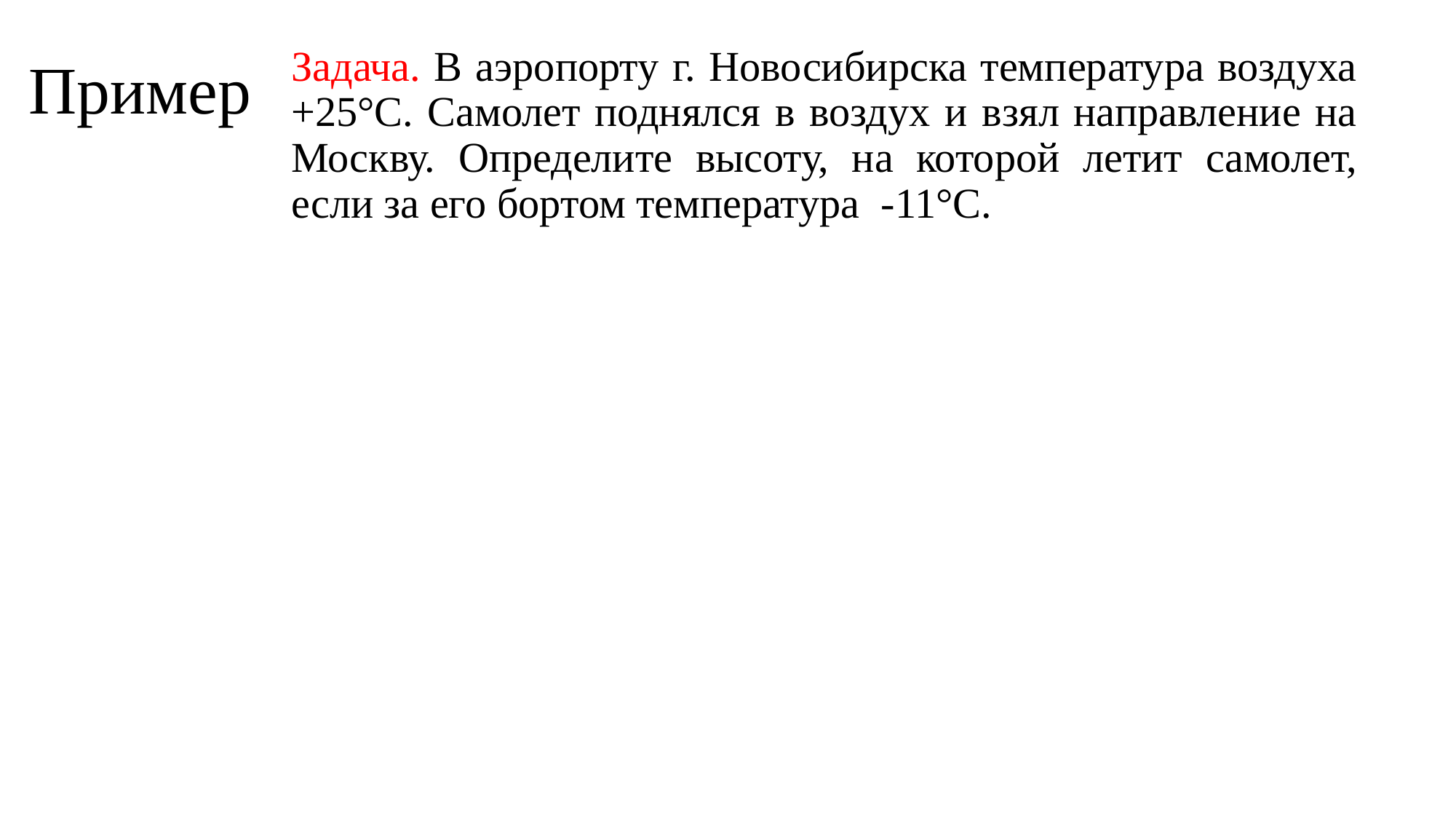

# Пример
Задача. В аэропорту г. Новосибирска температура воздуха +25°С. Самолет поднялся в воздух и взял направление на Москву. Определите высоту, на которой летит самолет, если за его бортом температура  -11°С.